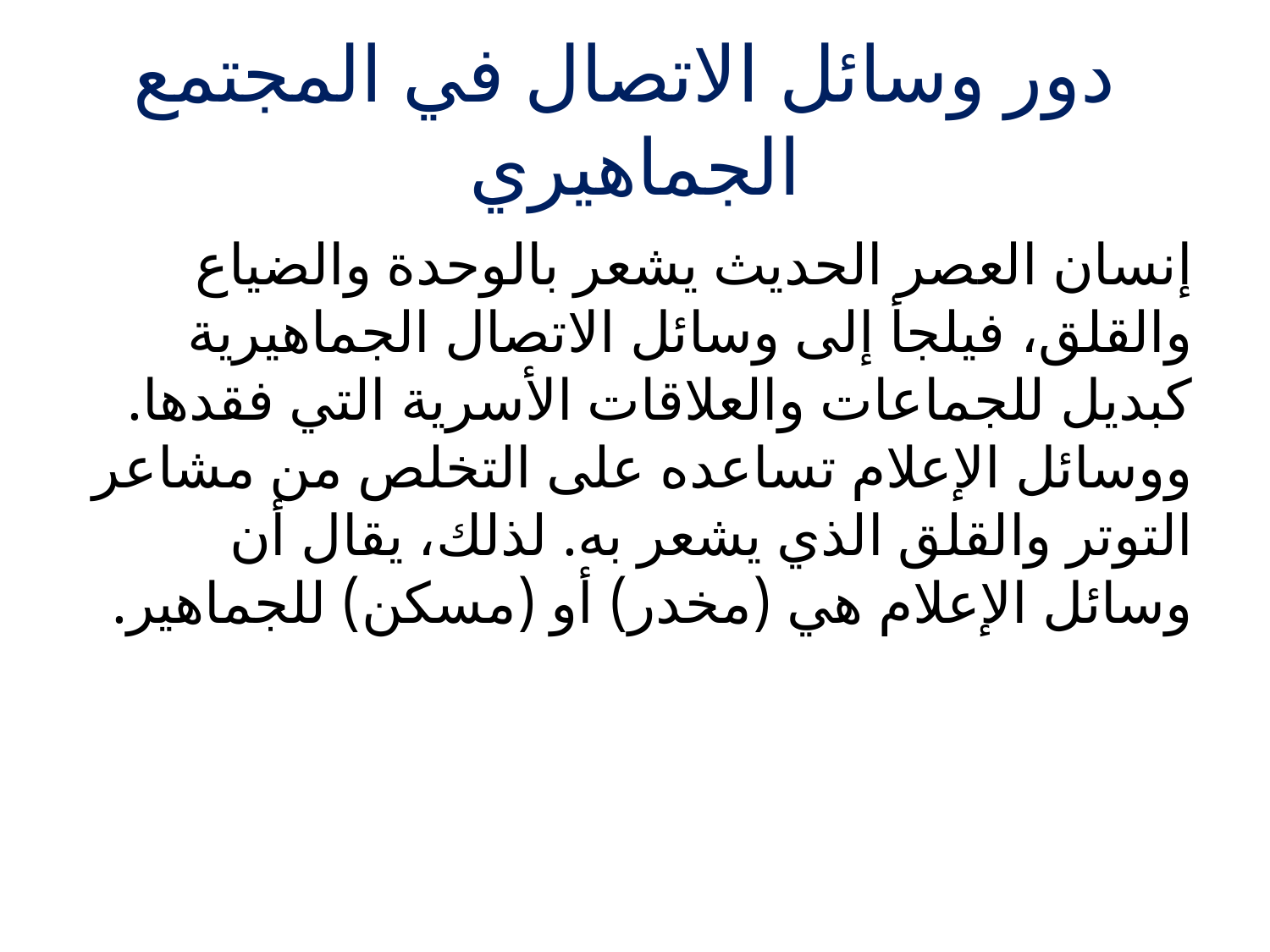

# دور وسائل الاتصال في المجتمع الجماهيري
إنسان العصر الحديث يشعر بالوحدة والضياع والقلق، فيلجأ إلى وسائل الاتصال الجماهيرية كبديل للجماعات والعلاقات الأسرية التي فقدها. ووسائل الإعلام تساعده على التخلص من مشاعر التوتر والقلق الذي يشعر به. لذلك، يقال أن وسائل الإعلام هي (مخدر) أو (مسكن) للجماهير.